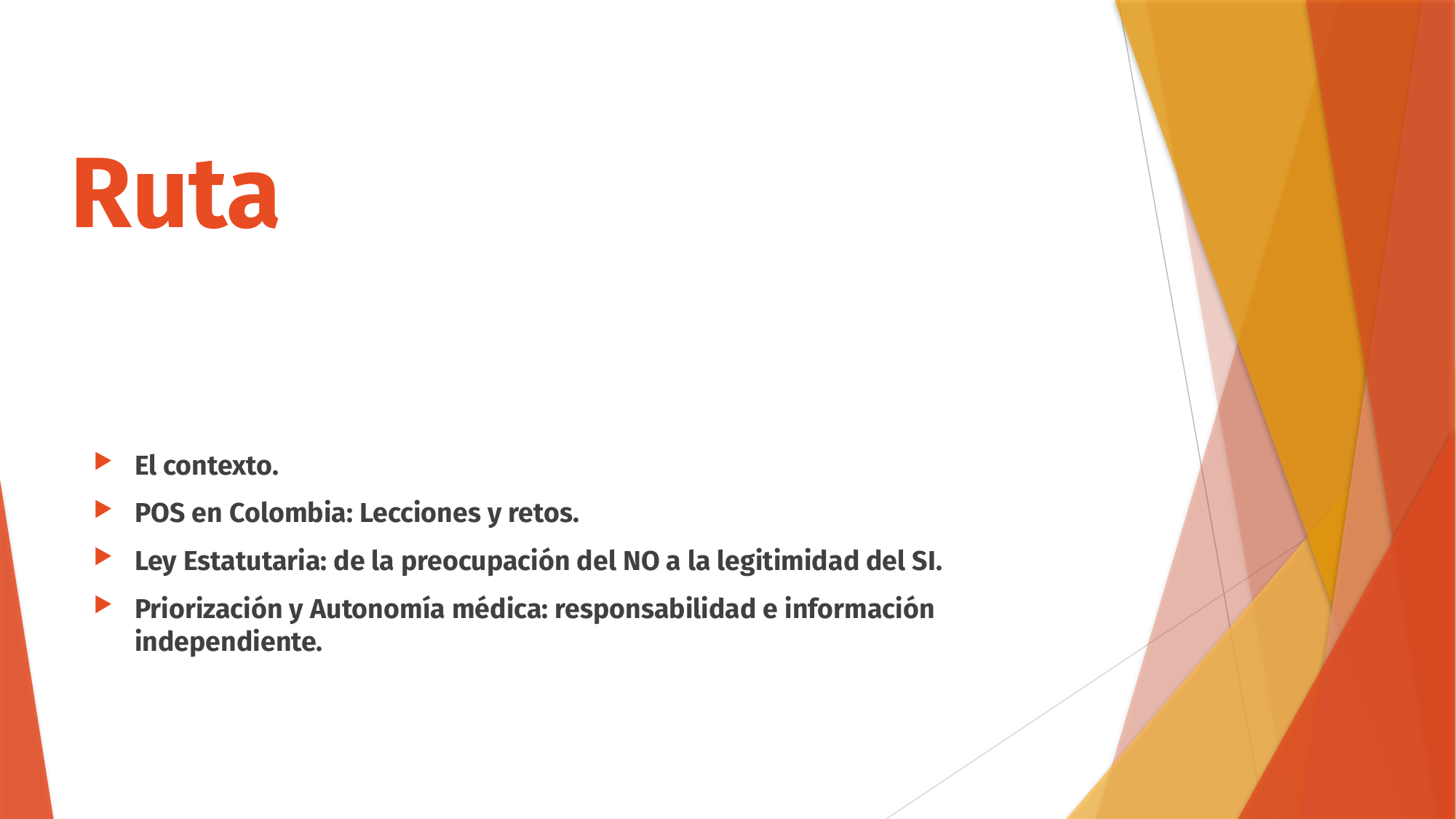

# Ruta
El contexto.
POS en Colombia: Lecciones y retos.
Ley Estatutaria: de la preocupación del NO a la legitimidad del SI.
Priorización y Autonomía médica: responsabilidad e información independiente.